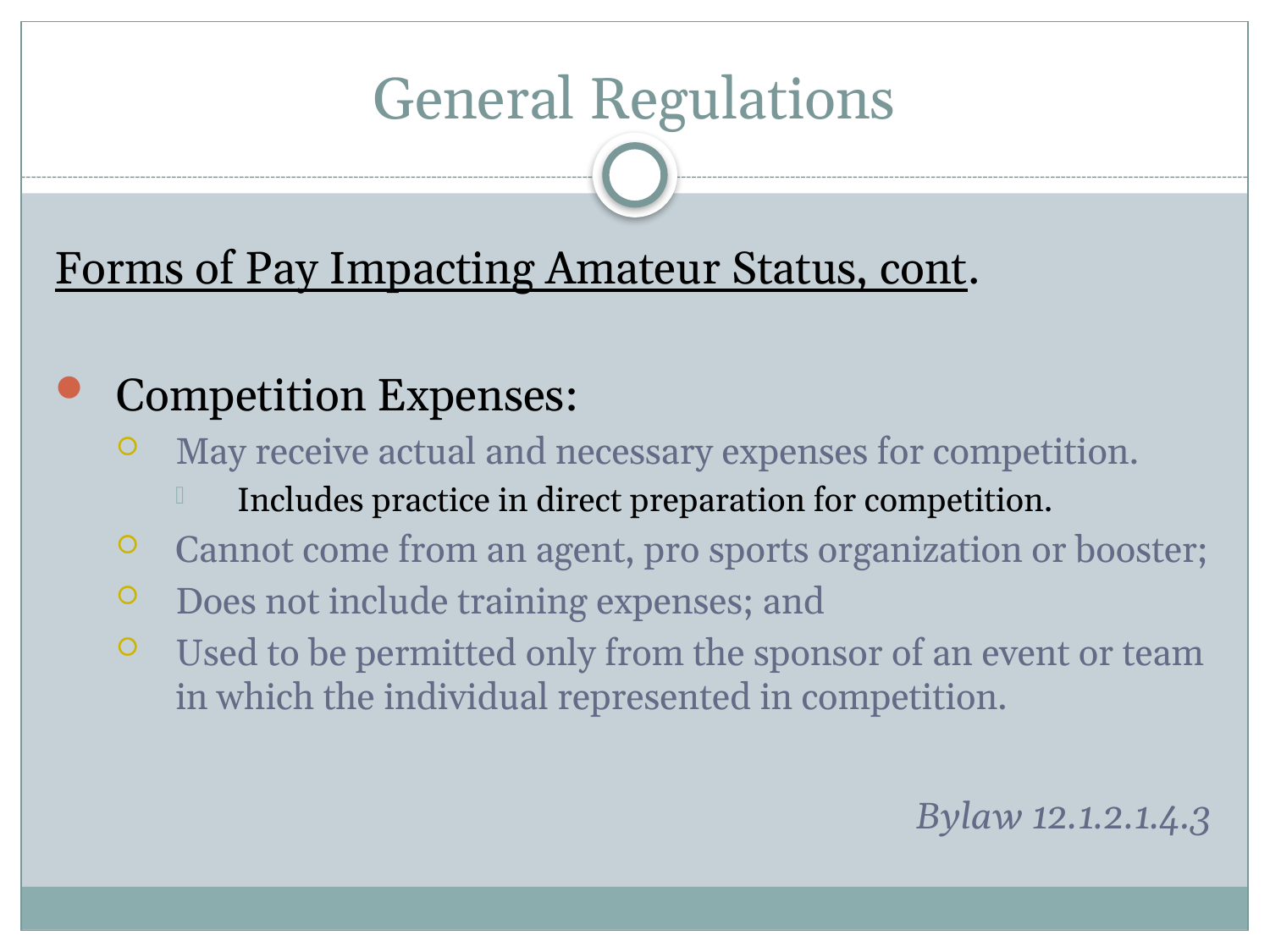

# General Regulations
Forms of Pay Impacting Amateur Status, cont.

Competition Expenses:
May receive actual and necessary expenses for competition.
Includes practice in direct preparation for competition.
Cannot come from an agent, pro sports organization or booster;
Does not include training expenses; and
Used to be permitted only from the sponsor of an event or team in which the individual represented in competition.

Bylaw 12.1.2.1.4.3